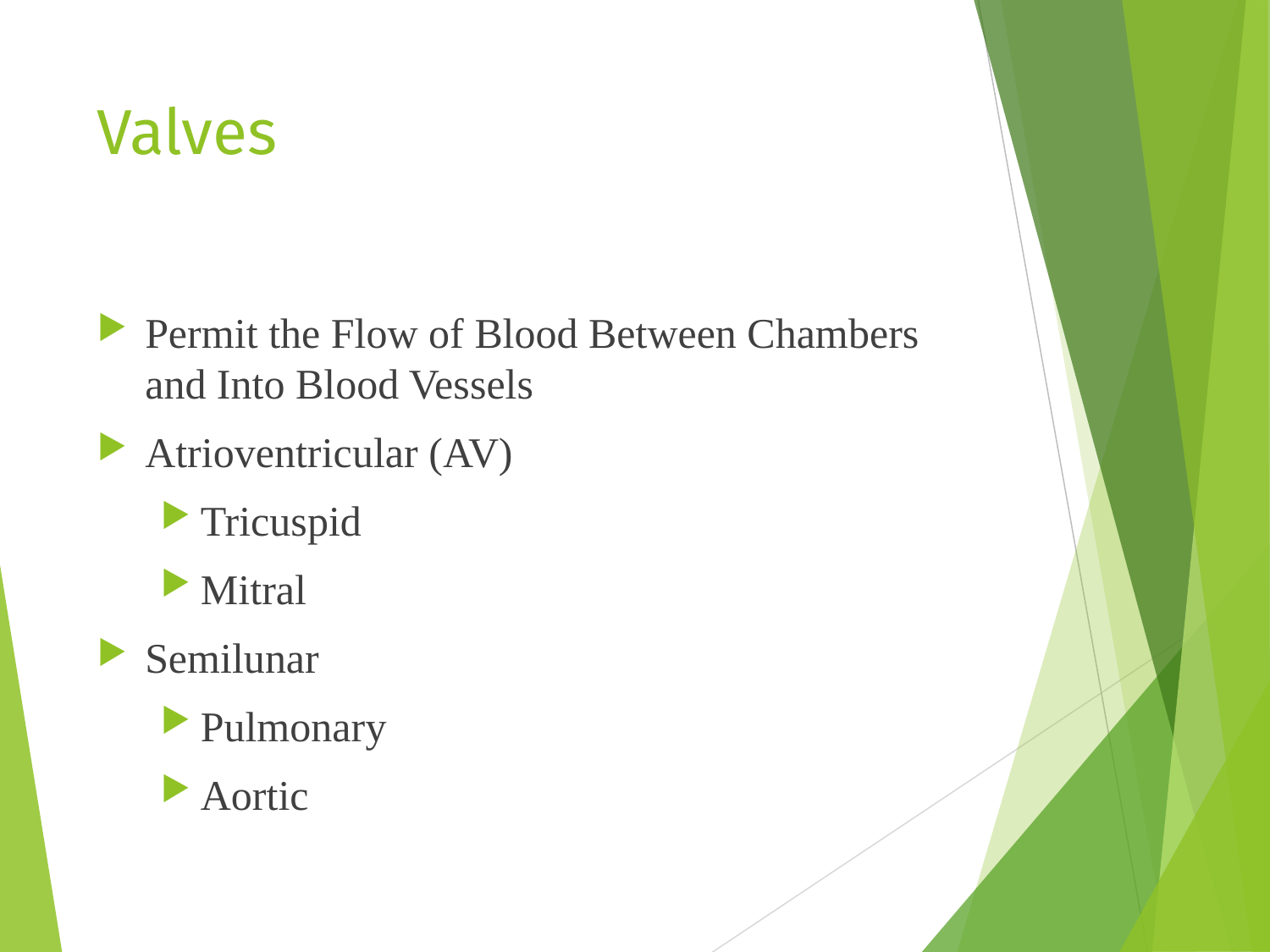

# Valves
Permit the Flow of Blood Between Chambers and Into Blood Vessels
Atrioventricular (AV)
Tricuspid
Mitral
Semilunar
Pulmonary
Aortic